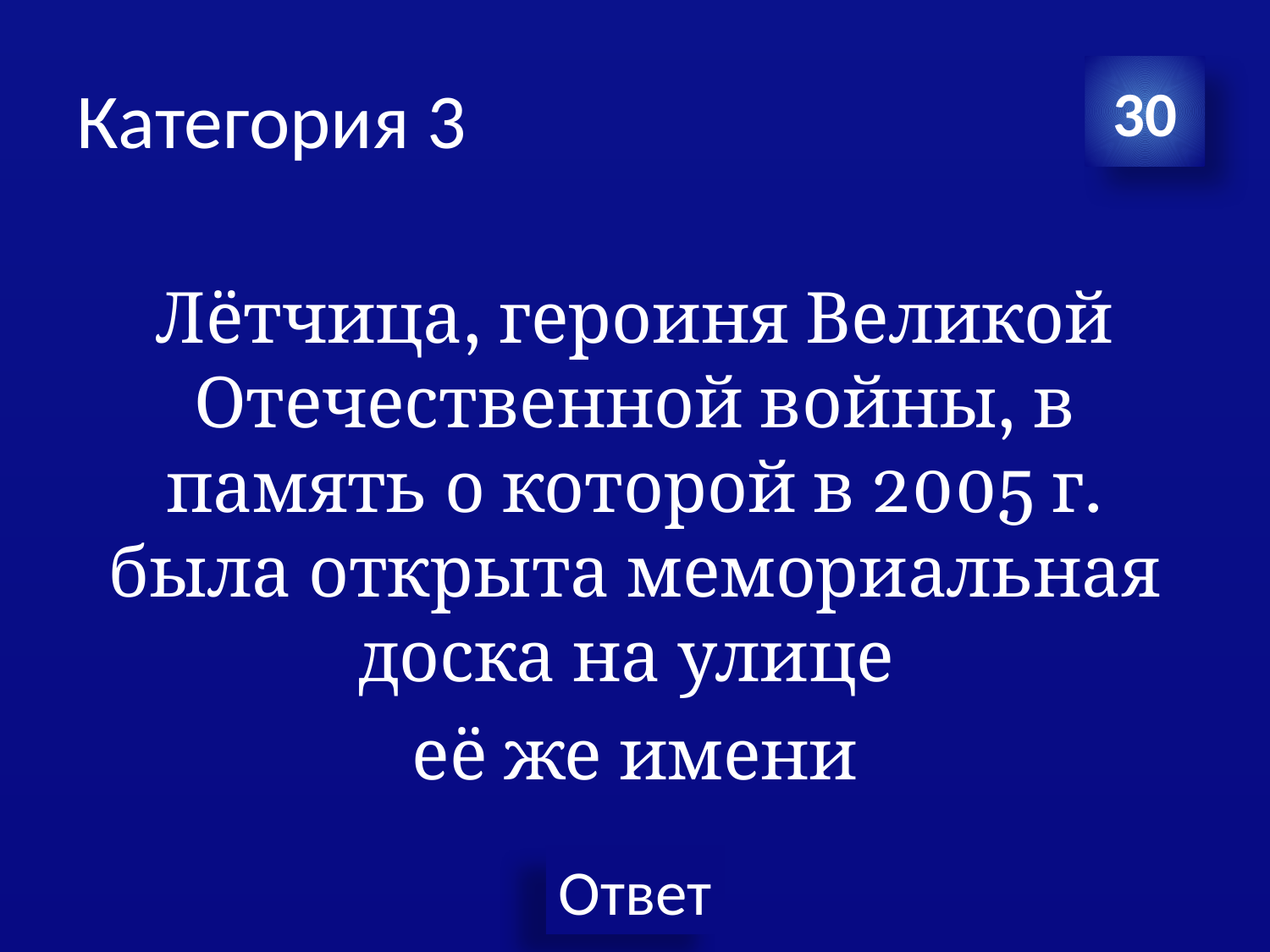

# Категория 3
30
Лётчица, героиня Великой Отечественной войны, в память о которой в 2005 г. была открыта мемориальная доска на улице
её же имени